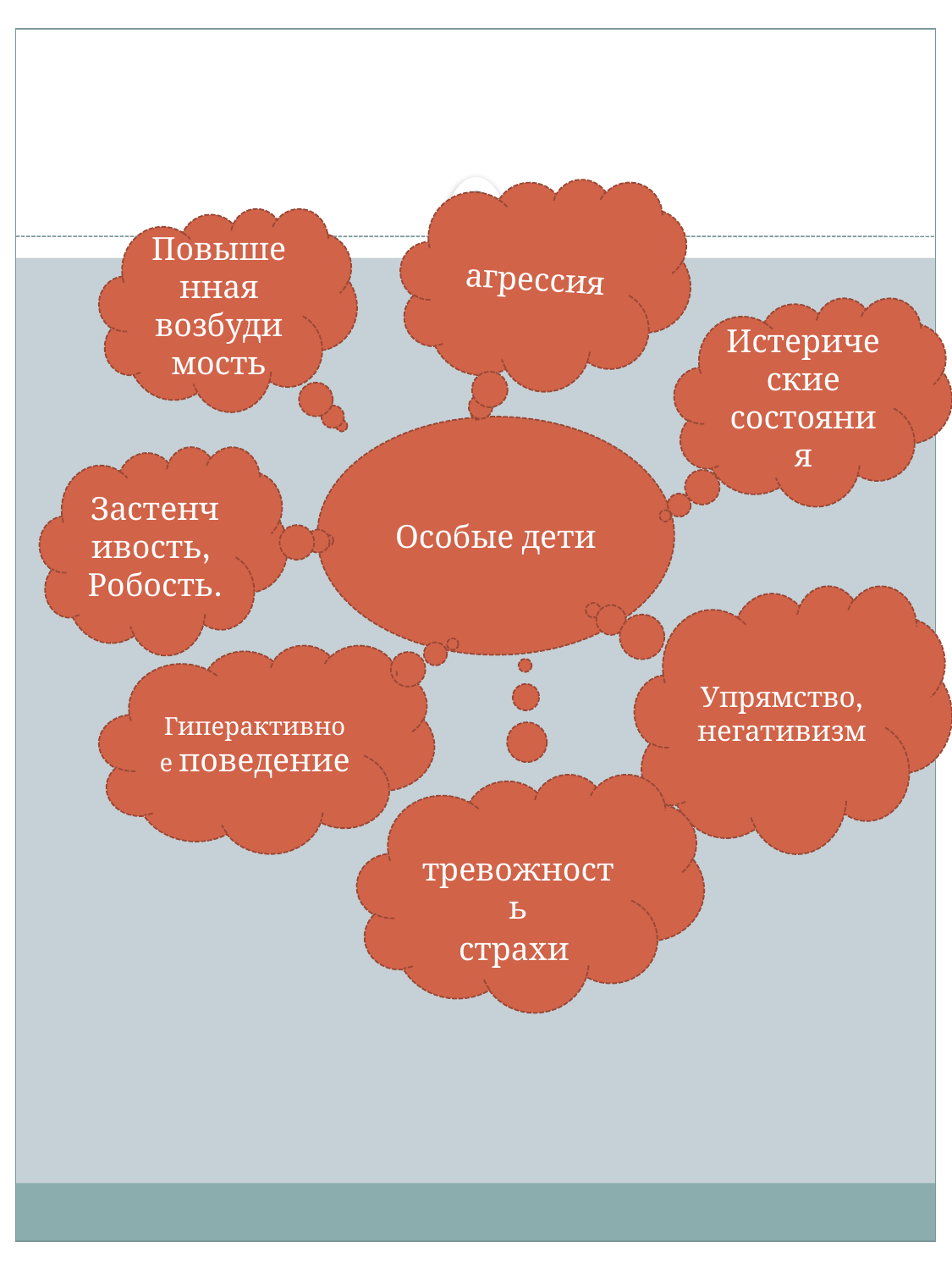

агрессия
Повышенная возбудимость
Истерические состояния
Особые дети
Застенчивость,
Робость.
Упрямство, негативизм
Гиперактивное поведение
тревожность
страхи